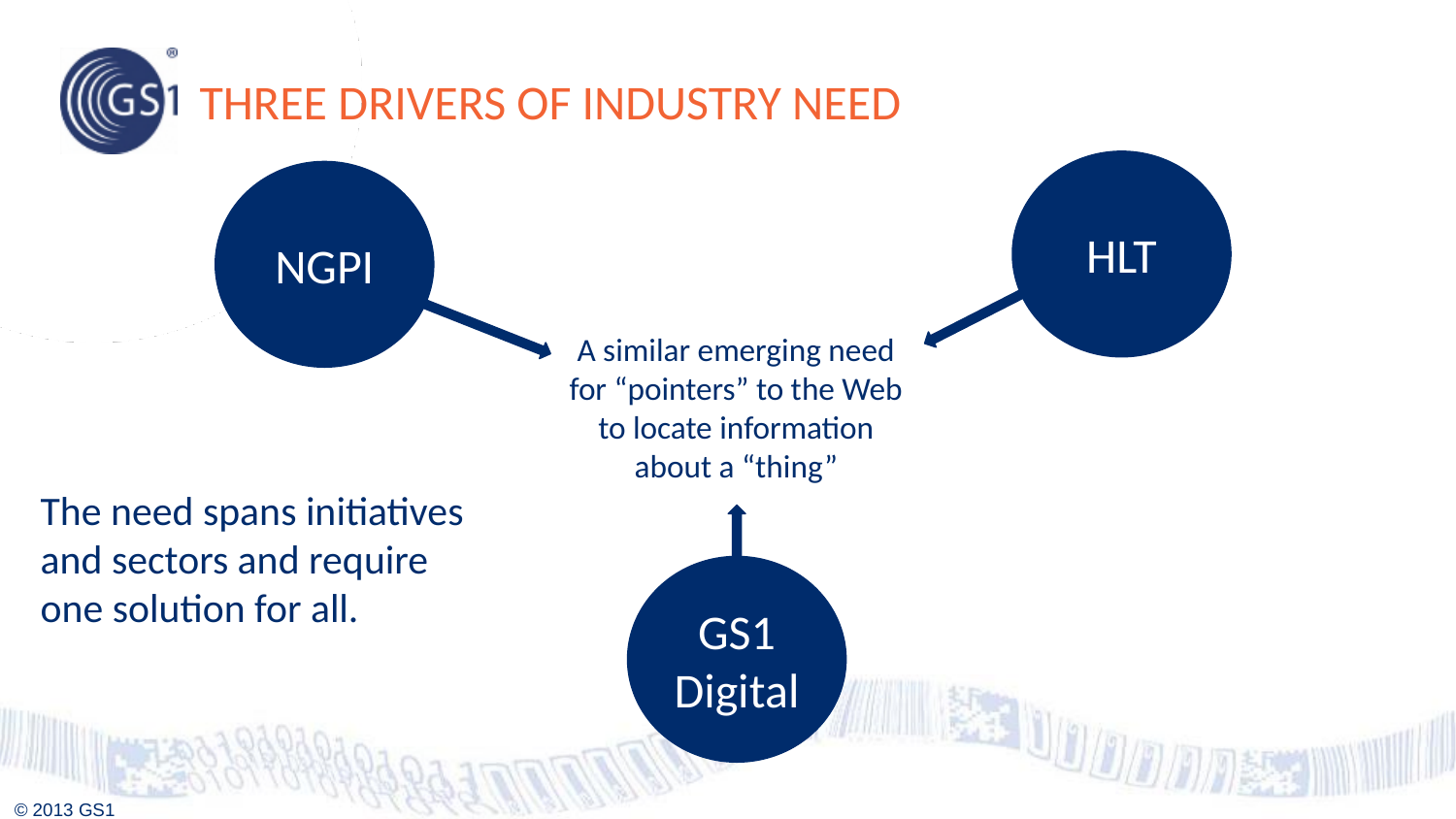

# Three DRIVERS OF INDUSTRY NEED
HLT
NGPI

A similar emerging need for “pointers” to the Web to locate information about a “thing”
The need spans initiatives and sectors and require one solution for all.
GS1 Digital